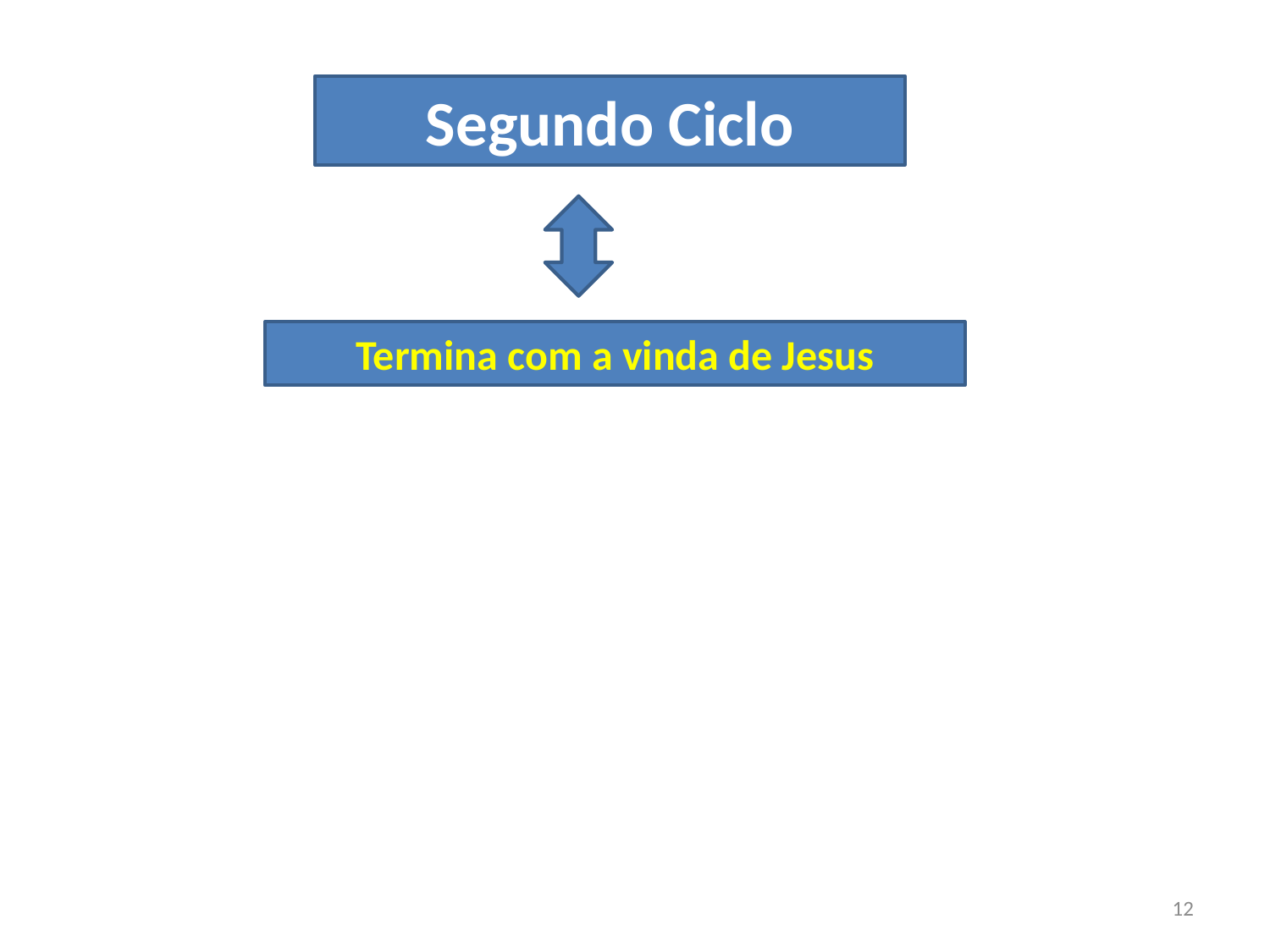

Segundo Ciclo

Termina com a vinda de Jesus
12